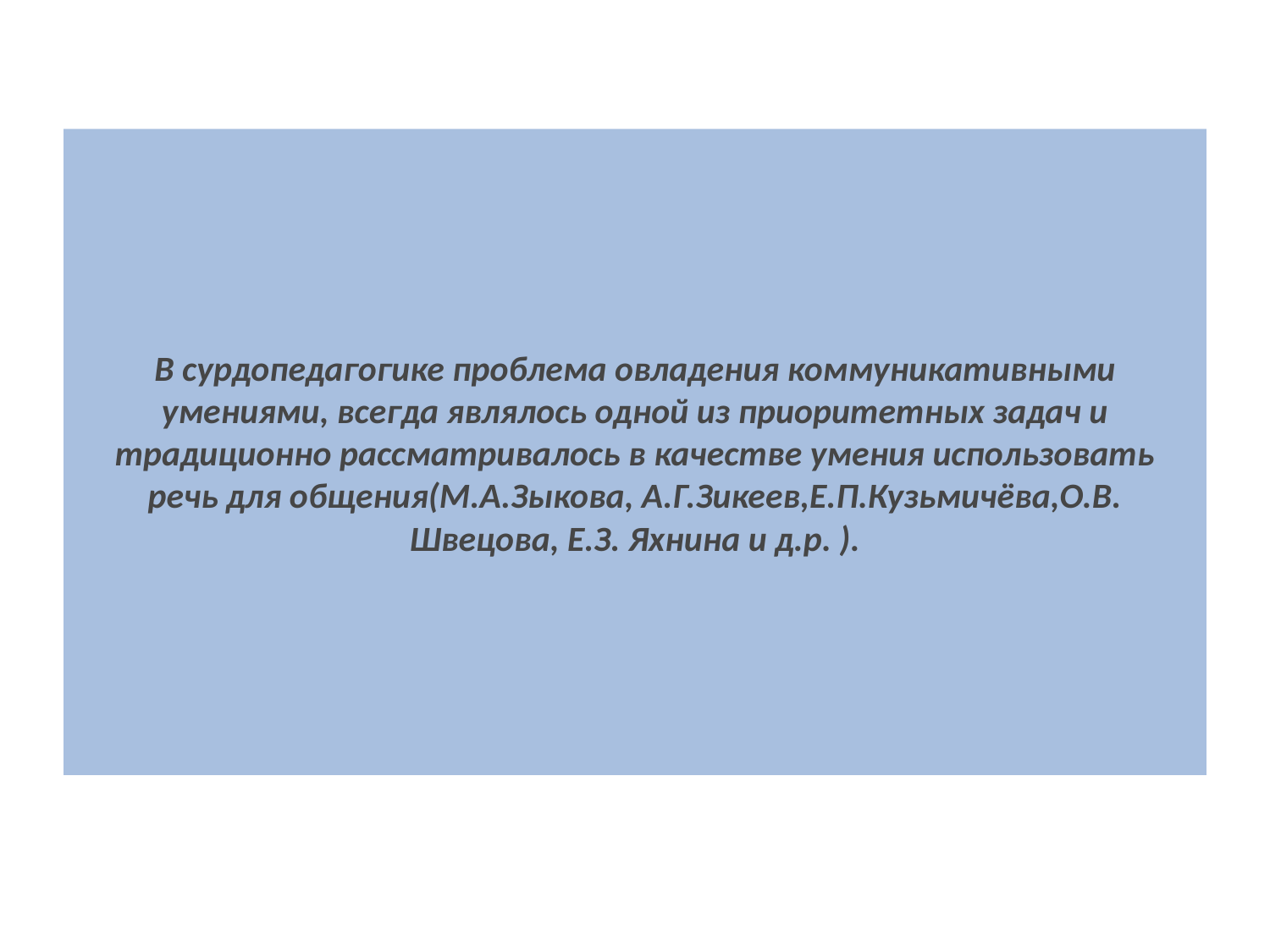

# В сурдопедагогике проблема овладения коммуникативными умениями, всегда являлось одной из приоритетных задач и традиционно рассматривалось в качестве умения использовать речь для общения(М.А.Зыкова, А.Г.Зикеев,Е.П.Кузьмичёва,О.В. Швецова, Е.З. Яхнина и д.р. ).